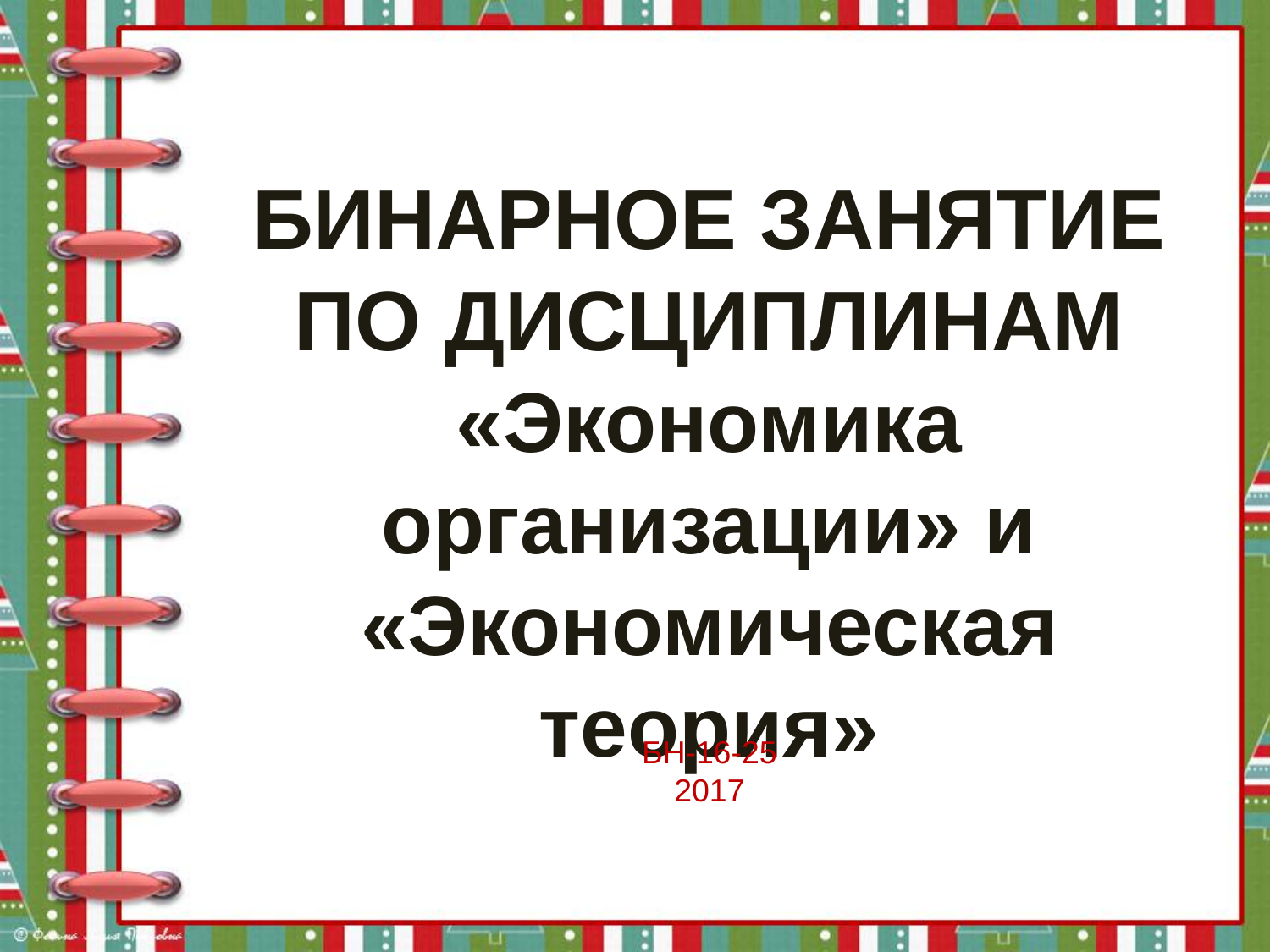

БИНАРНОЕ ЗАНЯТИЕ ПО ДИСЦИПЛИНАМ «Экономика организации» и «Экономическая теория»
БН-16-25
2017